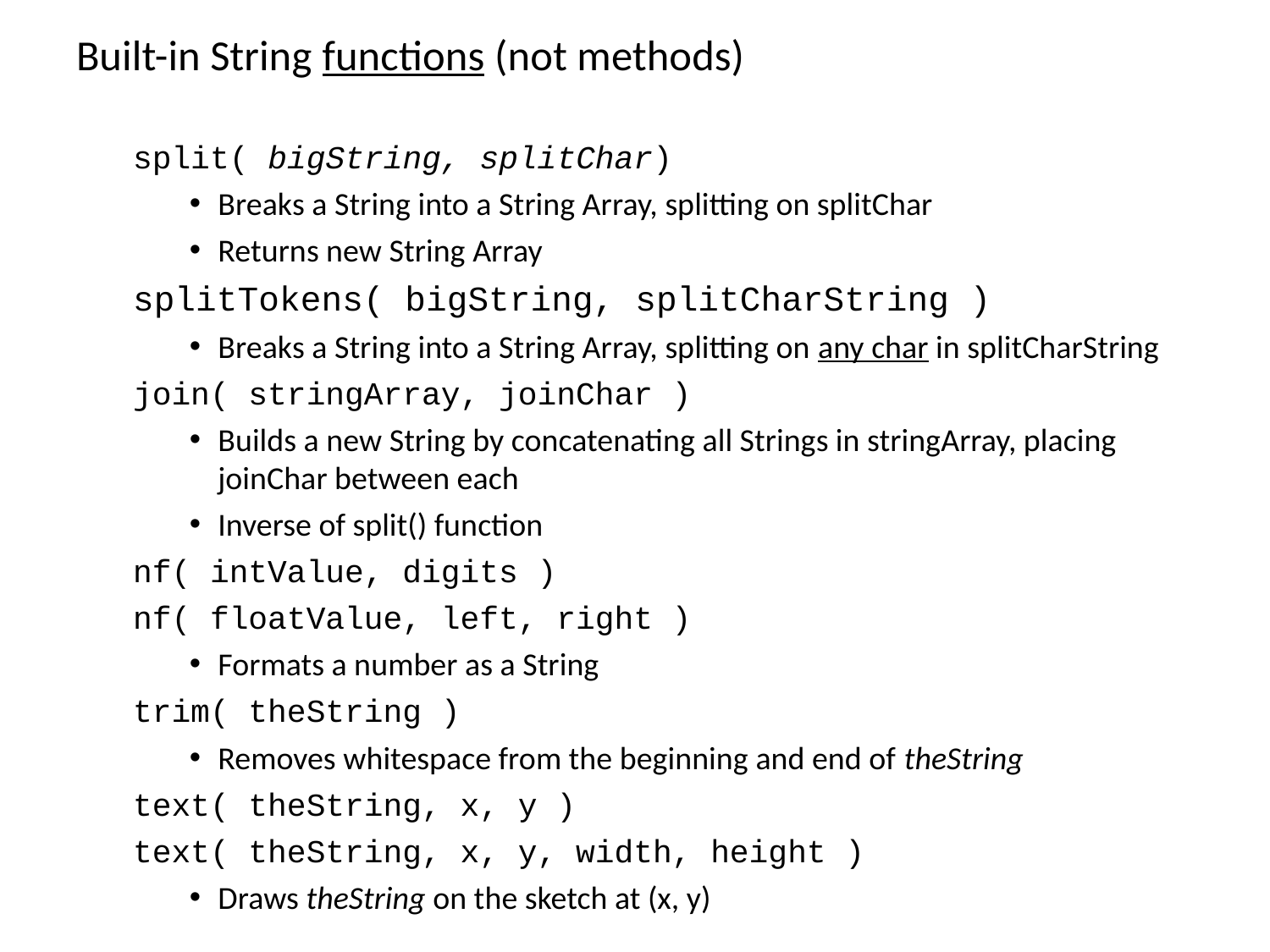

Built-in String functions (not methods)

split( bigString, splitChar)
Breaks a String into a String Array, splitting on splitChar
Returns new String Array
splitTokens( bigString, splitCharString )
Breaks a String into a String Array, splitting on any char in splitCharString
join( stringArray, joinChar )
Builds a new String by concatenating all Strings in stringArray, placing joinChar between each
Inverse of split() function
nf( intValue, digits )
nf( floatValue, left, right )
Formats a number as a String
trim( theString )
Removes whitespace from the beginning and end of theString
text( theString, x, y )
text( theString, x, y, width, height )
Draws theString on the sketch at (x, y)